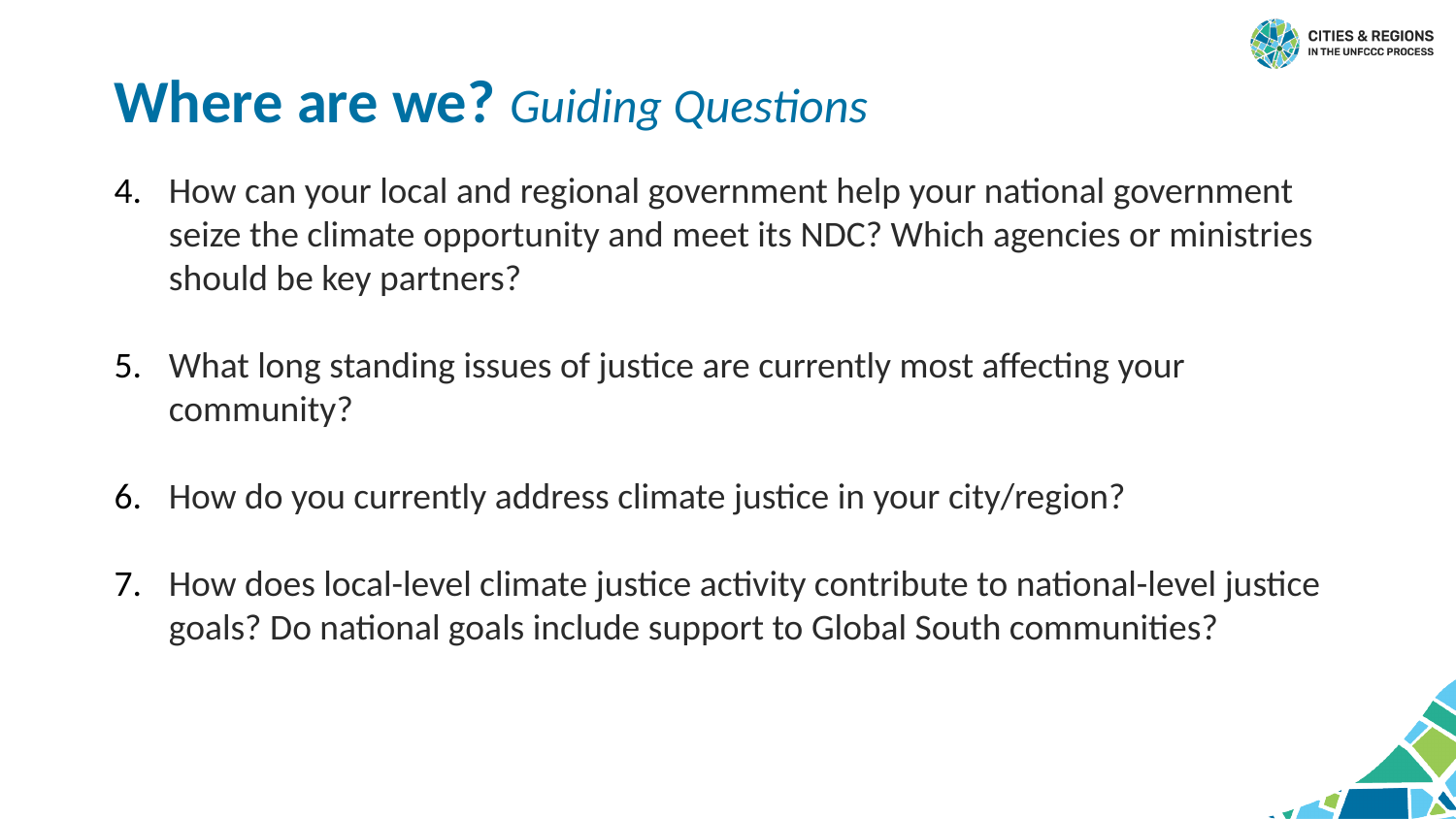

Where are we? Guiding Questions
How can your local and regional government help your national government seize the climate opportunity and meet its NDC? Which agencies or ministries should be key partners?

What long standing issues of justice are currently most affecting your community?

How do you currently address climate justice in your city/region?

How does local-level climate justice activity contribute to national-level justice goals? Do national goals include support to Global South communities?